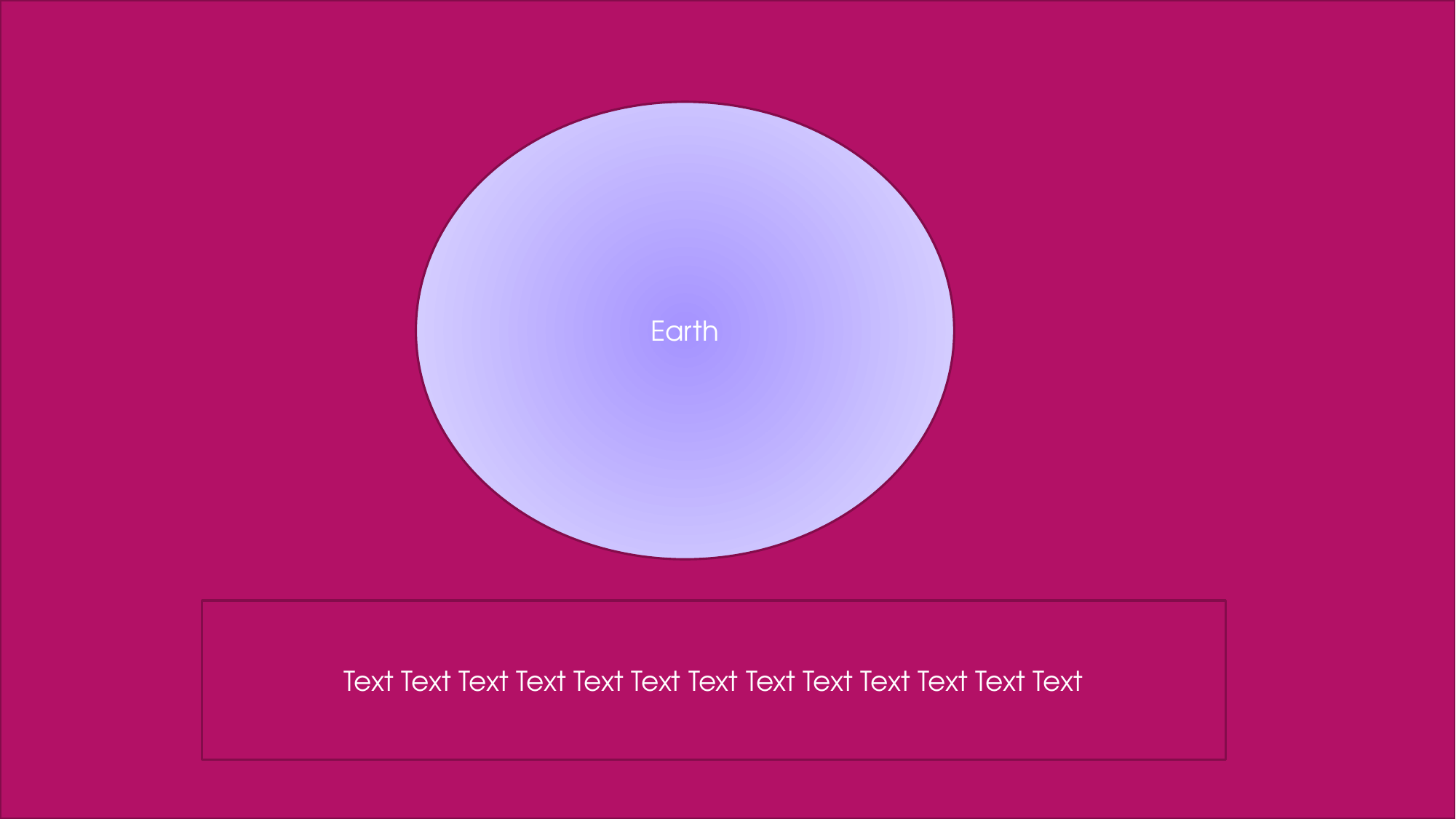

Earth
Text Text Text Text Text Text Text Text Text Text Text Text Text